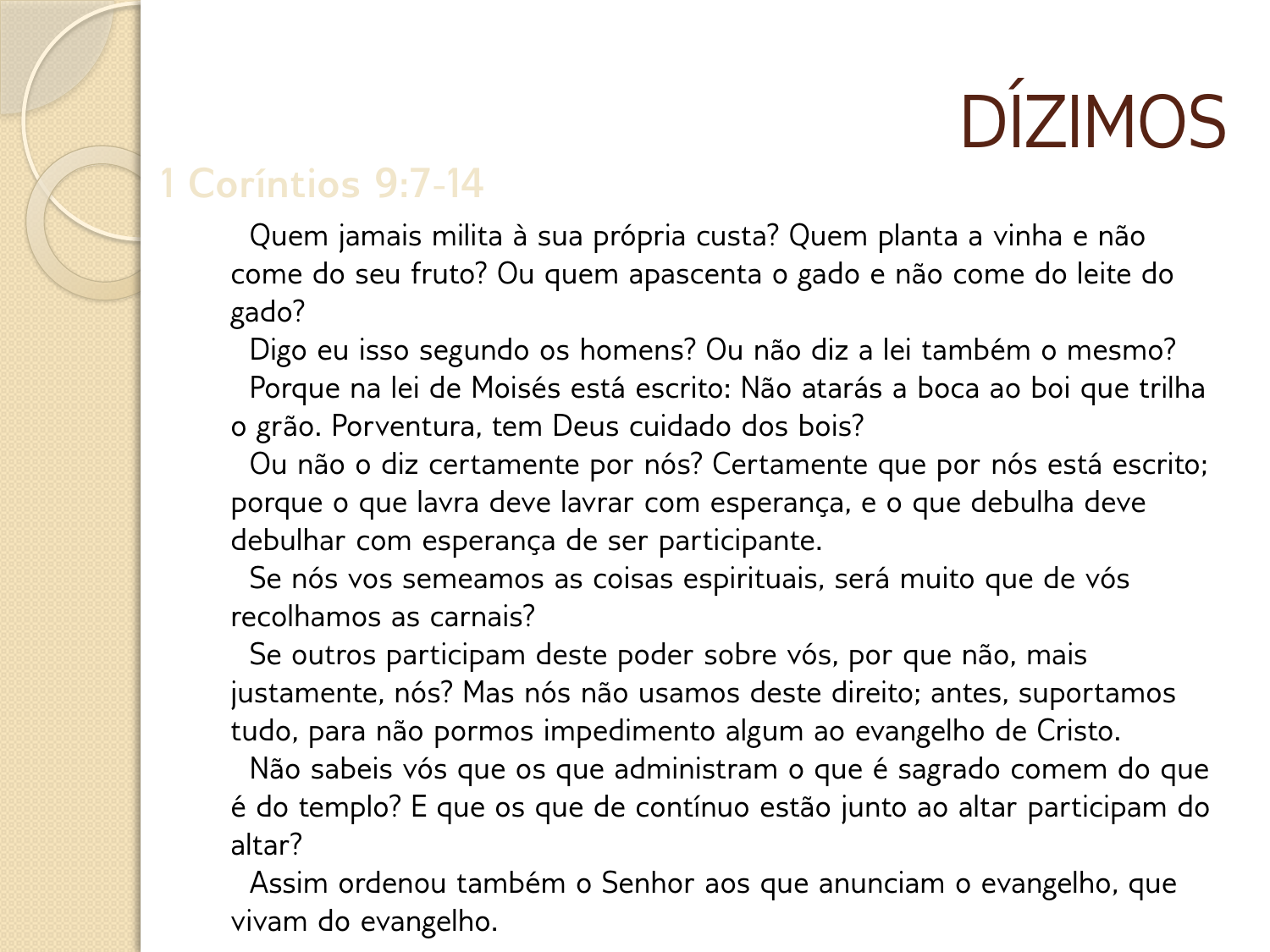

# DÍZIMOS
1 Coríntios 9:7-14
  Quem jamais milita à sua própria custa? Quem planta a vinha e não come do seu fruto? Ou quem apascenta o gado e não come do leite do gado?
  Digo eu isso segundo os homens? Ou não diz a lei também o mesmo?
  Porque na lei de Moisés está escrito: Não atarás a boca ao boi que trilha o grão. Porventura, tem Deus cuidado dos bois?
  Ou não o diz certamente por nós? Certamente que por nós está escrito; porque o que lavra deve lavrar com esperança, e o que debulha deve debulhar com esperança de ser participante.
  Se nós vos semeamos as coisas espirituais, será muito que de vós recolhamos as carnais?
  Se outros participam deste poder sobre vós, por que não, mais justamente, nós? Mas nós não usamos deste direito; antes, suportamos tudo, para não pormos impedimento algum ao evangelho de Cristo.
  Não sabeis vós que os que administram o que é sagrado comem do que é do templo? E que os que de contínuo estão junto ao altar participam do altar?
  Assim ordenou também o Senhor aos que anunciam o evangelho, que vivam do evangelho.